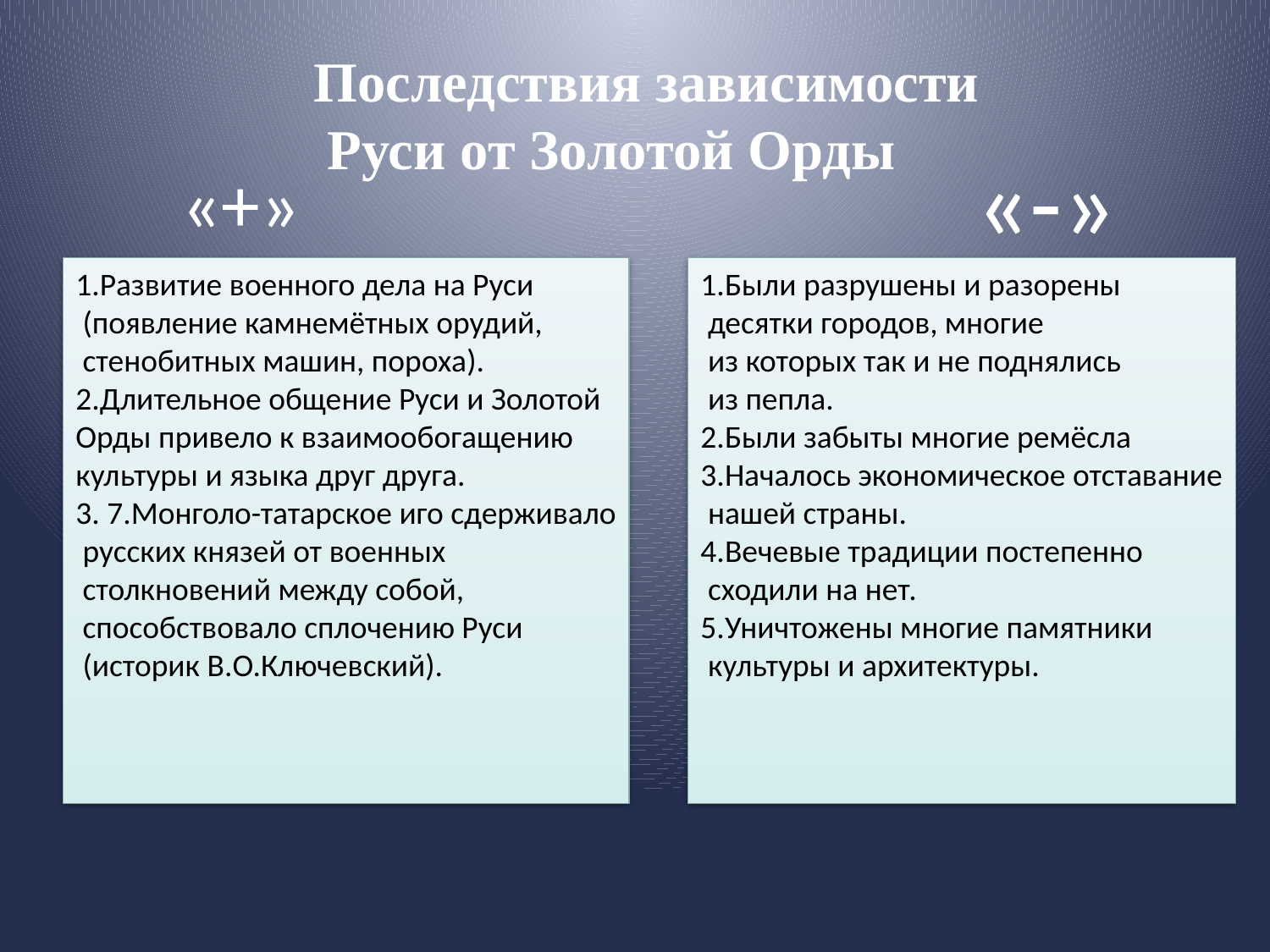

Последствия зависимости
 Руси от Золотой Орды
«-»
«+»
1.Развитие военного дела на Руси
 (появление камнемётных орудий,
 стенобитных машин, пороха).
2.Длительное общение Руси и Золотой
Орды привело к взаимообогащению
культуры и языка друг друга.
3. 7.Монголо-татарское иго сдерживало
 русских князей от военных
 столкновений между собой,
 способствовало сплочению Руси
 (историк В.О.Ключевский).

1.Были разрушены и разорены
 десятки городов, многие
 из которых так и не поднялись
 из пепла.
2.Были забыты многие ремёсла
3.Началось экономическое отставание
 нашей страны.
4.Вечевые традиции постепенно
 сходили на нет.
5.Уничтожены многие памятники
 культуры и архитектуры.